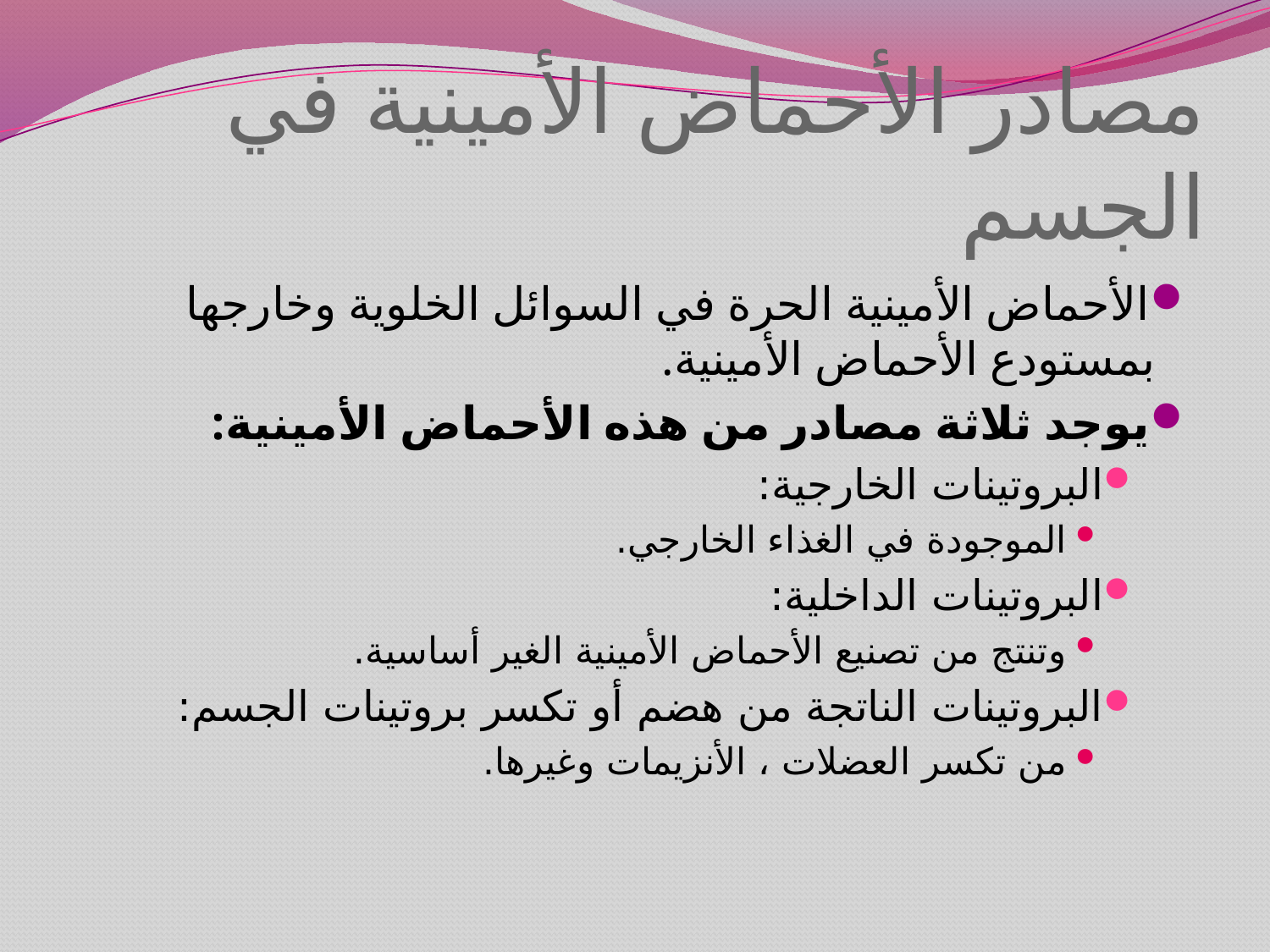

# مصادر الأحماض الأمينية في الجسم
الأحماض الأمينية الحرة في السوائل الخلوية وخارجها بمستودع الأحماض الأمينية.
يوجد ثلاثة مصادر من هذه الأحماض الأمينية:
البروتينات الخارجية:
الموجودة في الغذاء الخارجي.
البروتينات الداخلية:
وتنتج من تصنيع الأحماض الأمينية الغير أساسية.
البروتينات الناتجة من هضم أو تكسر بروتينات الجسم:
من تكسر العضلات ، الأنزيمات وغيرها.